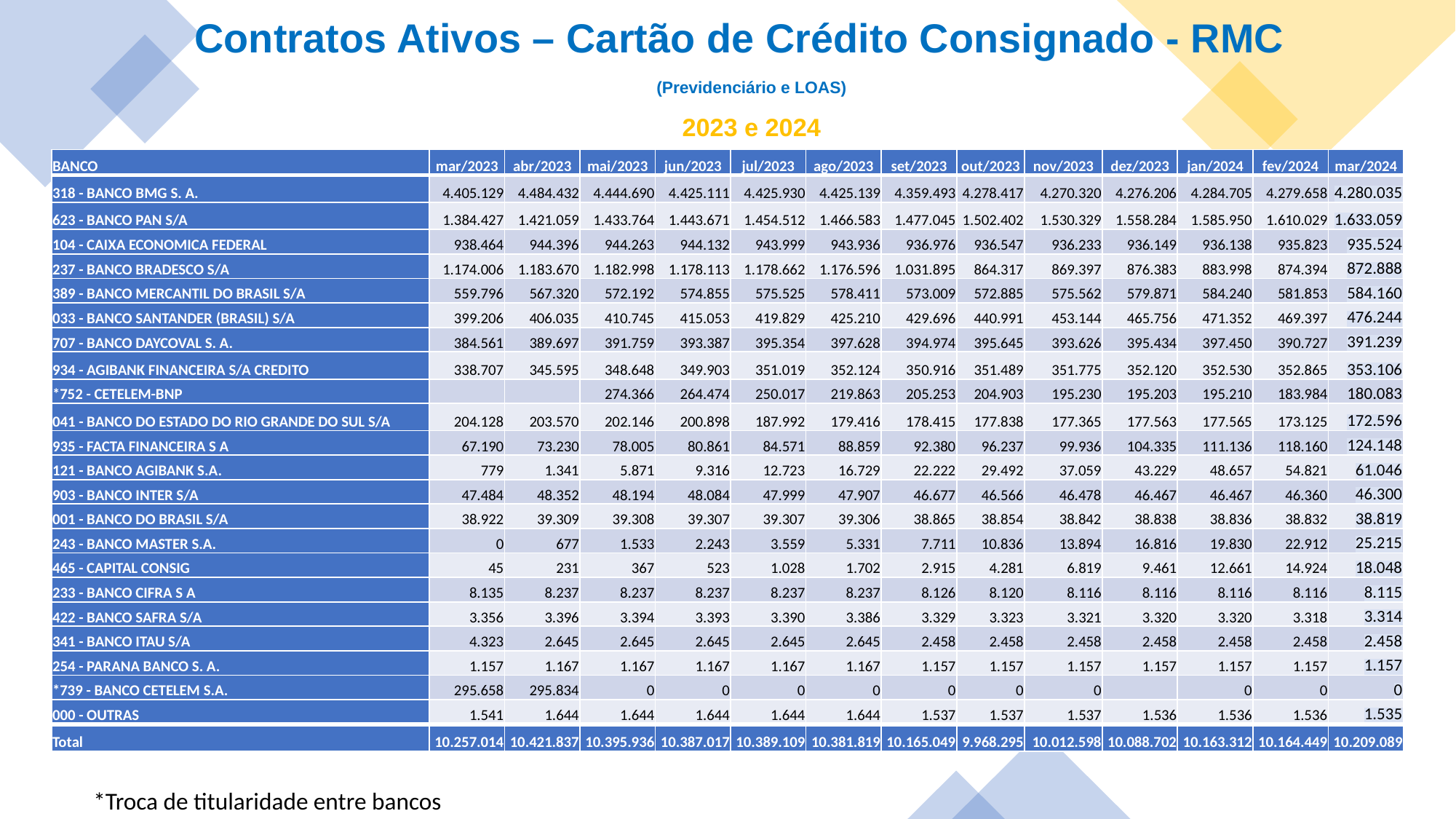

Contratos Ativos – Cartão de Crédito Consignado - RMC

(Previdenciário e LOAS)
2023 e 2024

| BANCO | mar/2023 | abr/2023 | mai/2023 | jun/2023 | jul/2023 | ago/2023 | set/2023 | out/2023 | nov/2023 | dez/2023 | jan/2024 | fev/2024 | mar/2024 |
| --- | --- | --- | --- | --- | --- | --- | --- | --- | --- | --- | --- | --- | --- |
| 318 - BANCO BMG S. A. | 4.405.129 | 4.484.432 | 4.444.690 | 4.425.111 | 4.425.930 | 4.425.139 | 4.359.493 | 4.278.417 | 4.270.320 | 4.276.206 | 4.284.705 | 4.279.658 | 4.280.035 |
| 623 - BANCO PAN S/A | 1.384.427 | 1.421.059 | 1.433.764 | 1.443.671 | 1.454.512 | 1.466.583 | 1.477.045 | 1.502.402 | 1.530.329 | 1.558.284 | 1.585.950 | 1.610.029 | 1.633.059 |
| 104 - CAIXA ECONOMICA FEDERAL | 938.464 | 944.396 | 944.263 | 944.132 | 943.999 | 943.936 | 936.976 | 936.547 | 936.233 | 936.149 | 936.138 | 935.823 | 935.524 |
| 237 - BANCO BRADESCO S/A | 1.174.006 | 1.183.670 | 1.182.998 | 1.178.113 | 1.178.662 | 1.176.596 | 1.031.895 | 864.317 | 869.397 | 876.383 | 883.998 | 874.394 | 872.888 |
| 389 - BANCO MERCANTIL DO BRASIL S/A | 559.796 | 567.320 | 572.192 | 574.855 | 575.525 | 578.411 | 573.009 | 572.885 | 575.562 | 579.871 | 584.240 | 581.853 | 584.160 |
| 033 - BANCO SANTANDER (BRASIL) S/A | 399.206 | 406.035 | 410.745 | 415.053 | 419.829 | 425.210 | 429.696 | 440.991 | 453.144 | 465.756 | 471.352 | 469.397 | 476.244 |
| 707 - BANCO DAYCOVAL S. A. | 384.561 | 389.697 | 391.759 | 393.387 | 395.354 | 397.628 | 394.974 | 395.645 | 393.626 | 395.434 | 397.450 | 390.727 | 391.239 |
| 934 - AGIBANK FINANCEIRA S/A CREDITO | 338.707 | 345.595 | 348.648 | 349.903 | 351.019 | 352.124 | 350.916 | 351.489 | 351.775 | 352.120 | 352.530 | 352.865 | 353.106 |
| \*752 - CETELEM-BNP |  |  | 274.366 | 264.474 | 250.017 | 219.863 | 205.253 | 204.903 | 195.230 | 195.203 | 195.210 | 183.984 | 180.083 |
| 041 - BANCO DO ESTADO DO RIO GRANDE DO SUL S/A | 204.128 | 203.570 | 202.146 | 200.898 | 187.992 | 179.416 | 178.415 | 177.838 | 177.365 | 177.563 | 177.565 | 173.125 | 172.596 |
| 935 - FACTA FINANCEIRA S A | 67.190 | 73.230 | 78.005 | 80.861 | 84.571 | 88.859 | 92.380 | 96.237 | 99.936 | 104.335 | 111.136 | 118.160 | 124.148 |
| 121 - BANCO AGIBANK S.A. | 779 | 1.341 | 5.871 | 9.316 | 12.723 | 16.729 | 22.222 | 29.492 | 37.059 | 43.229 | 48.657 | 54.821 | 61.046 |
| 903 - BANCO INTER S/A | 47.484 | 48.352 | 48.194 | 48.084 | 47.999 | 47.907 | 46.677 | 46.566 | 46.478 | 46.467 | 46.467 | 46.360 | 46.300 |
| 001 - BANCO DO BRASIL S/A | 38.922 | 39.309 | 39.308 | 39.307 | 39.307 | 39.306 | 38.865 | 38.854 | 38.842 | 38.838 | 38.836 | 38.832 | 38.819 |
| 243 - BANCO MASTER S.A. | 0 | 677 | 1.533 | 2.243 | 3.559 | 5.331 | 7.711 | 10.836 | 13.894 | 16.816 | 19.830 | 22.912 | 25.215 |
| 465 - CAPITAL CONSIG | 45 | 231 | 367 | 523 | 1.028 | 1.702 | 2.915 | 4.281 | 6.819 | 9.461 | 12.661 | 14.924 | 18.048 |
| 233 - BANCO CIFRA S A | 8.135 | 8.237 | 8.237 | 8.237 | 8.237 | 8.237 | 8.126 | 8.120 | 8.116 | 8.116 | 8.116 | 8.116 | 8.115 |
| 422 - BANCO SAFRA S/A | 3.356 | 3.396 | 3.394 | 3.393 | 3.390 | 3.386 | 3.329 | 3.323 | 3.321 | 3.320 | 3.320 | 3.318 | 3.314 |
| 341 - BANCO ITAU S/A | 4.323 | 2.645 | 2.645 | 2.645 | 2.645 | 2.645 | 2.458 | 2.458 | 2.458 | 2.458 | 2.458 | 2.458 | 2.458 |
| 254 - PARANA BANCO S. A. | 1.157 | 1.167 | 1.167 | 1.167 | 1.167 | 1.167 | 1.157 | 1.157 | 1.157 | 1.157 | 1.157 | 1.157 | 1.157 |
| \*739 - BANCO CETELEM S.A. | 295.658 | 295.834 | 0 | 0 | 0 | 0 | 0 | 0 | 0 |  | 0 | 0 | 0 |
| 000 - OUTRAS | 1.541 | 1.644 | 1.644 | 1.644 | 1.644 | 1.644 | 1.537 | 1.537 | 1.537 | 1.536 | 1.536 | 1.536 | 1.535 |
| Total | 10.257.014 | 10.421.837 | 10.395.936 | 10.387.017 | 10.389.109 | 10.381.819 | 10.165.049 | 9.968.295 | 10.012.598 | 10.088.702 | 10.163.312 | 10.164.449 | 10.209.089 |

*Troca de titularidade entre bancos